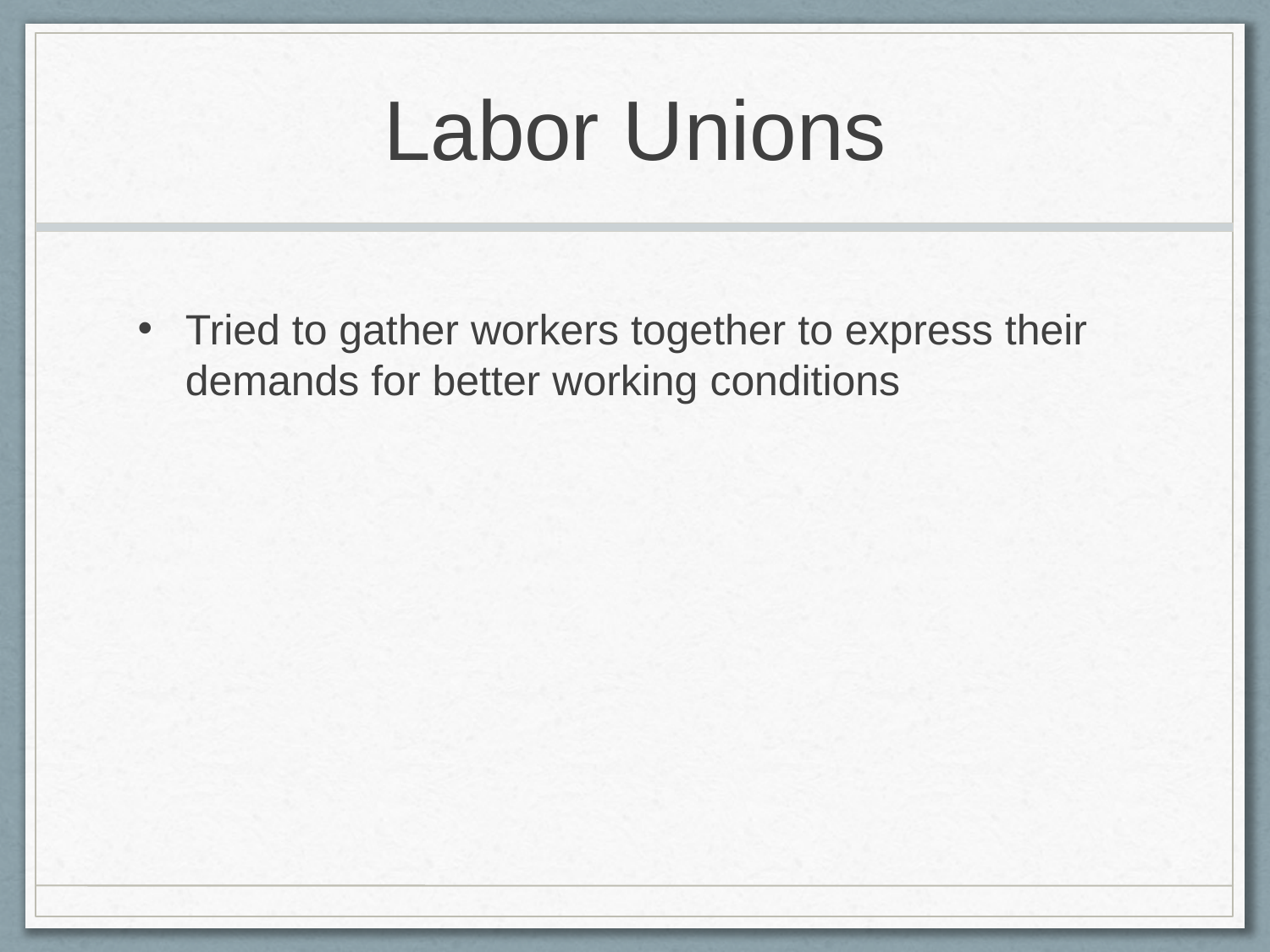

# Labor Unions
Tried to gather workers together to express their demands for better working conditions